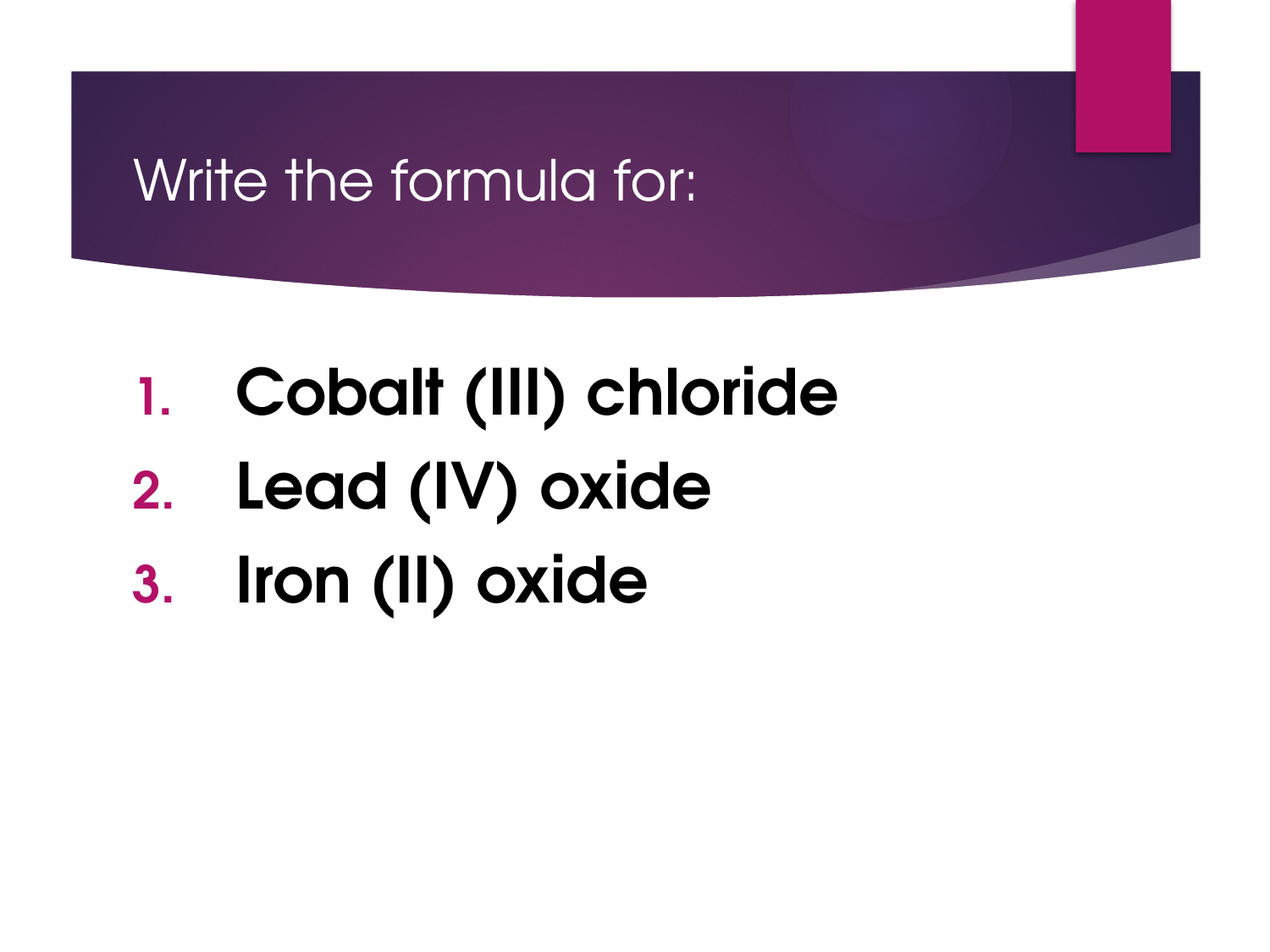

# Write the formula for:
Cobalt (III) chloride
Lead (IV) oxide
Iron (II) oxide